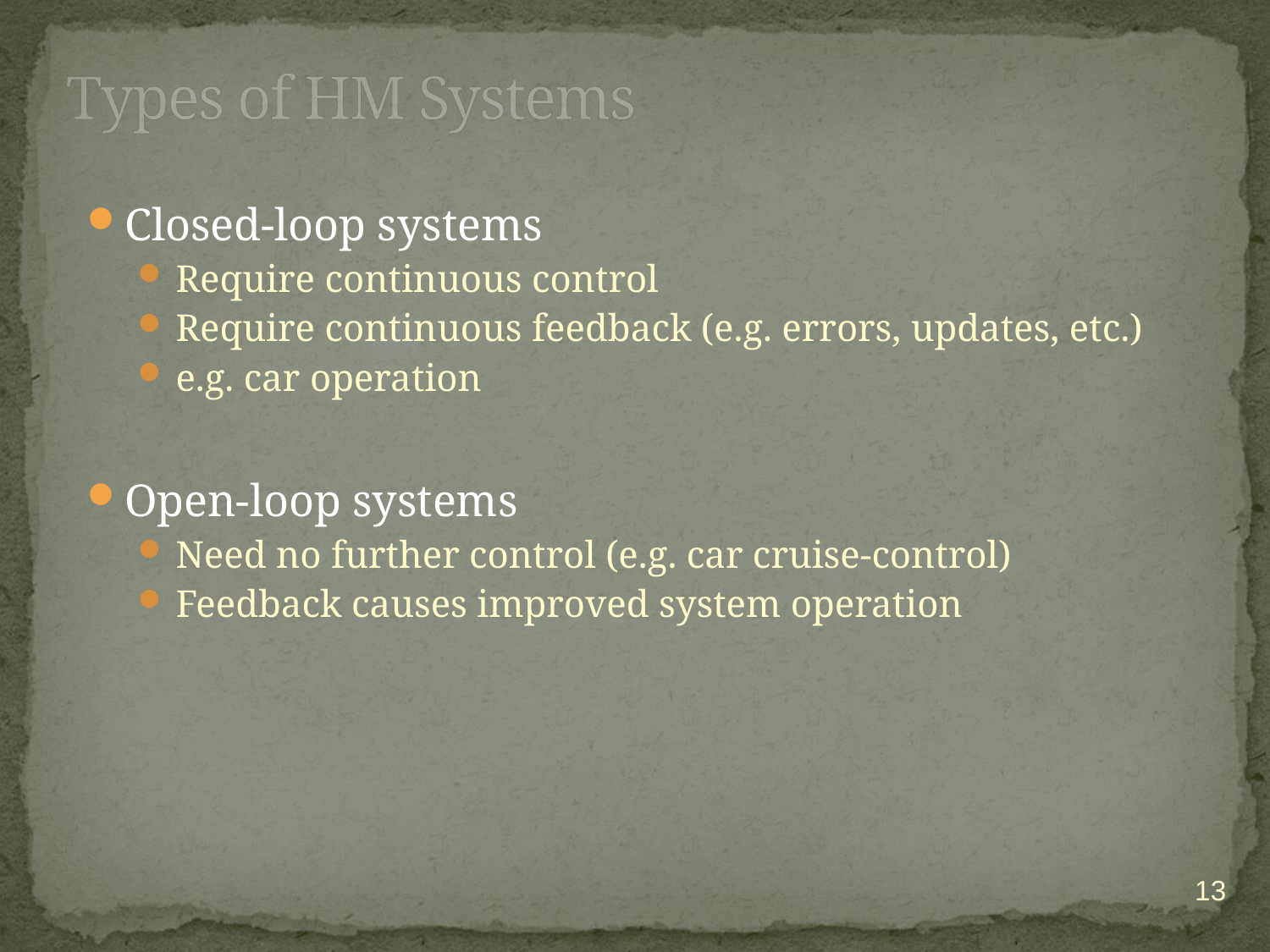

# Types of HM Systems

Closed-loop systems
Require continuous control
Require continuous feedback (e.g. errors, updates, etc.)
e.g. car operation

Open-loop systems
Need no further control (e.g. car cruise-control)
Feedback causes improved system operation
13